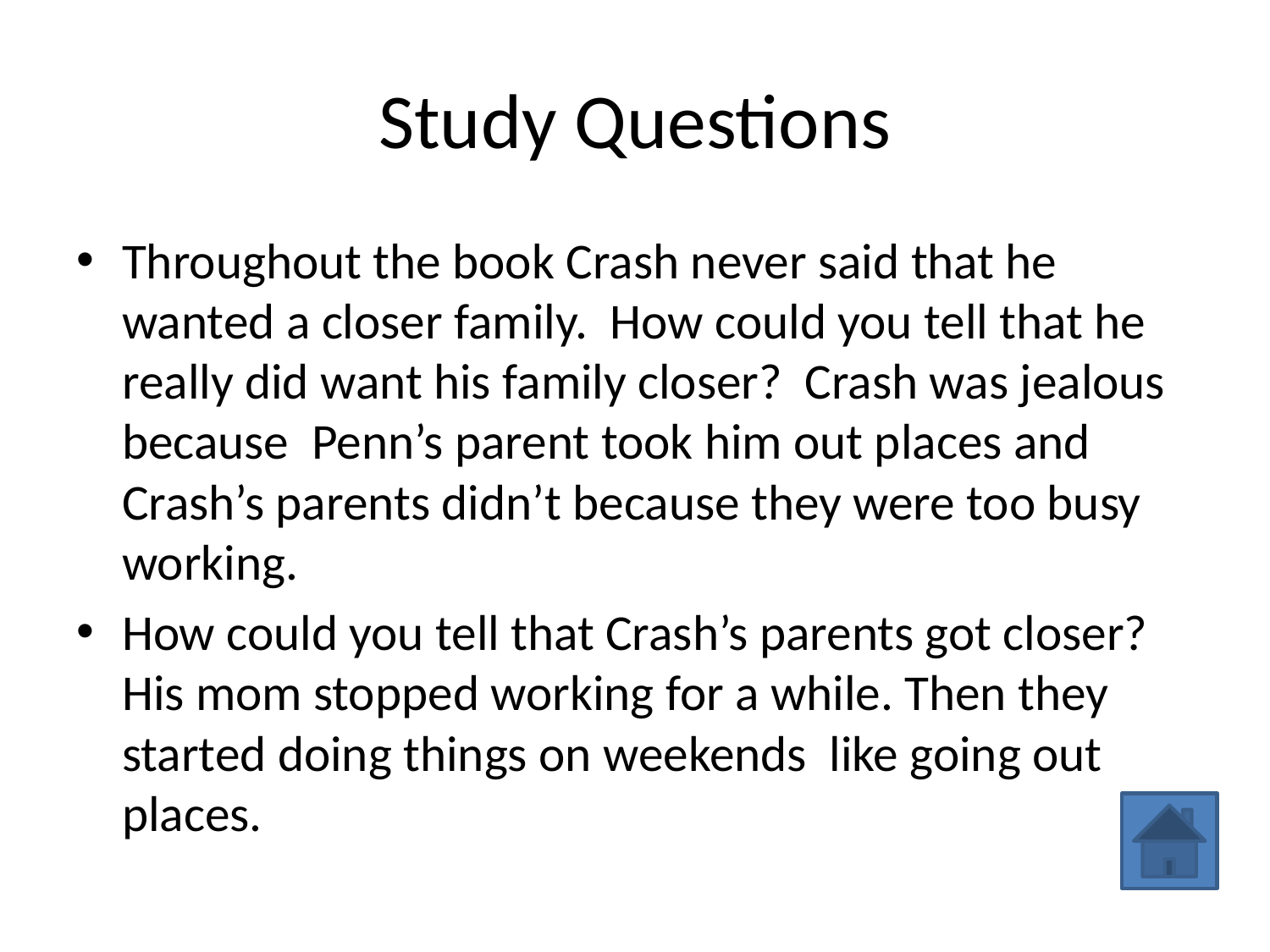

# Study Questions
Throughout the book Crash never said that he wanted a closer family.  How could you tell that he really did want his family closer?  Crash was jealous because  Penn’s parent took him out places and Crash’s parents didn’t because they were too busy working.
How could you tell that Crash’s parents got closer? His mom stopped working for a while. Then they started doing things on weekends  like going out places.